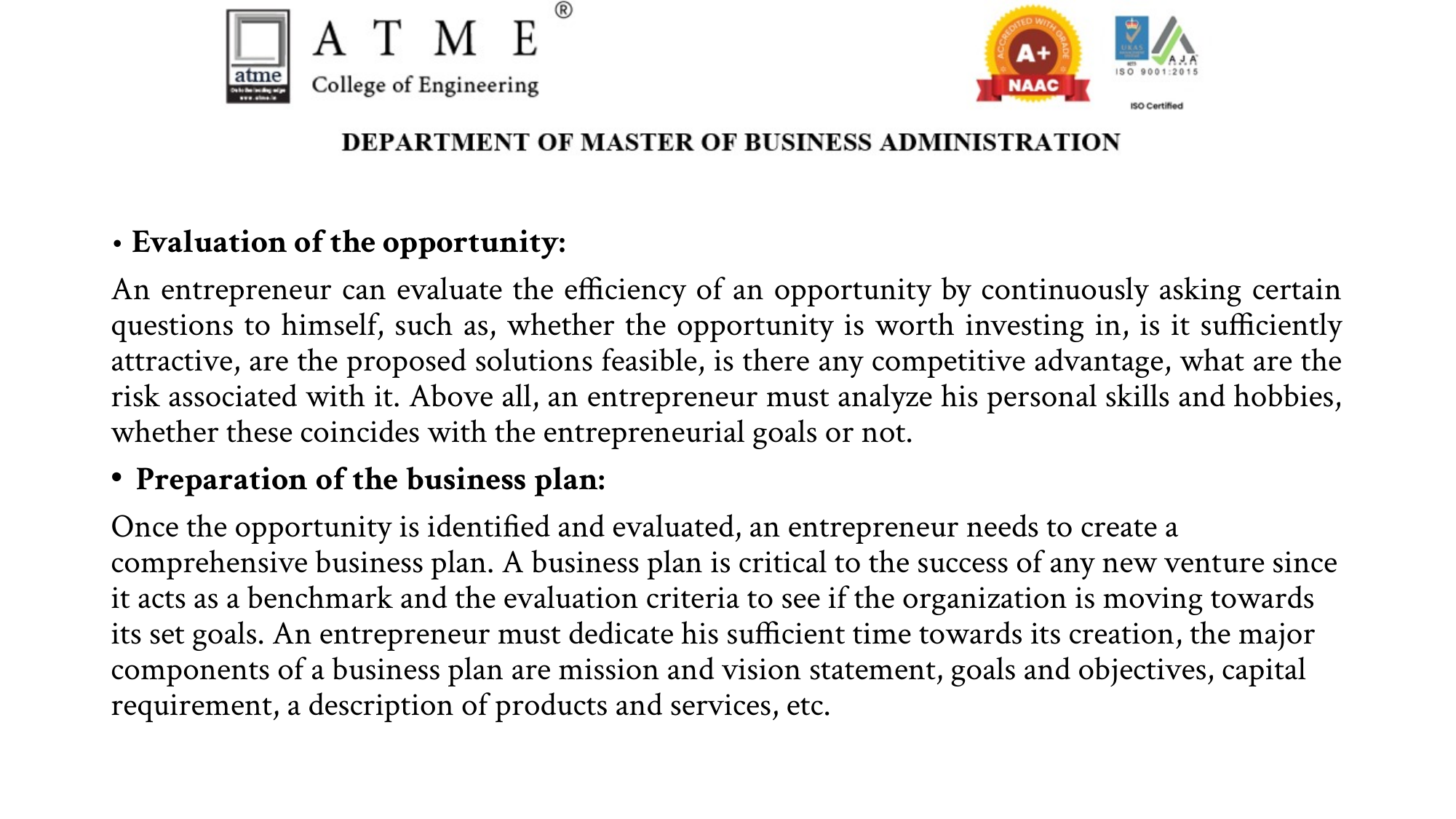

• Evaluation of the opportunity:
An entrepreneur can evaluate the efficiency of an opportunity by continuously asking certain questions to himself, such as, whether the opportunity is worth investing in, is it sufficiently attractive, are the proposed solutions feasible, is there any competitive advantage, what are the risk associated with it. Above all, an entrepreneur must analyze his personal skills and hobbies, whether these coincides with the entrepreneurial goals or not.
Preparation of the business plan:
Once the opportunity is identified and evaluated, an entrepreneur needs to create a comprehensive business plan. A business plan is critical to the success of any new venture since it acts as a benchmark and the evaluation criteria to see if the organization is moving towards its set goals. An entrepreneur must dedicate his sufficient time towards its creation, the major components of a business plan are mission and vision statement, goals and objectives, capital requirement, a description of products and services, etc.